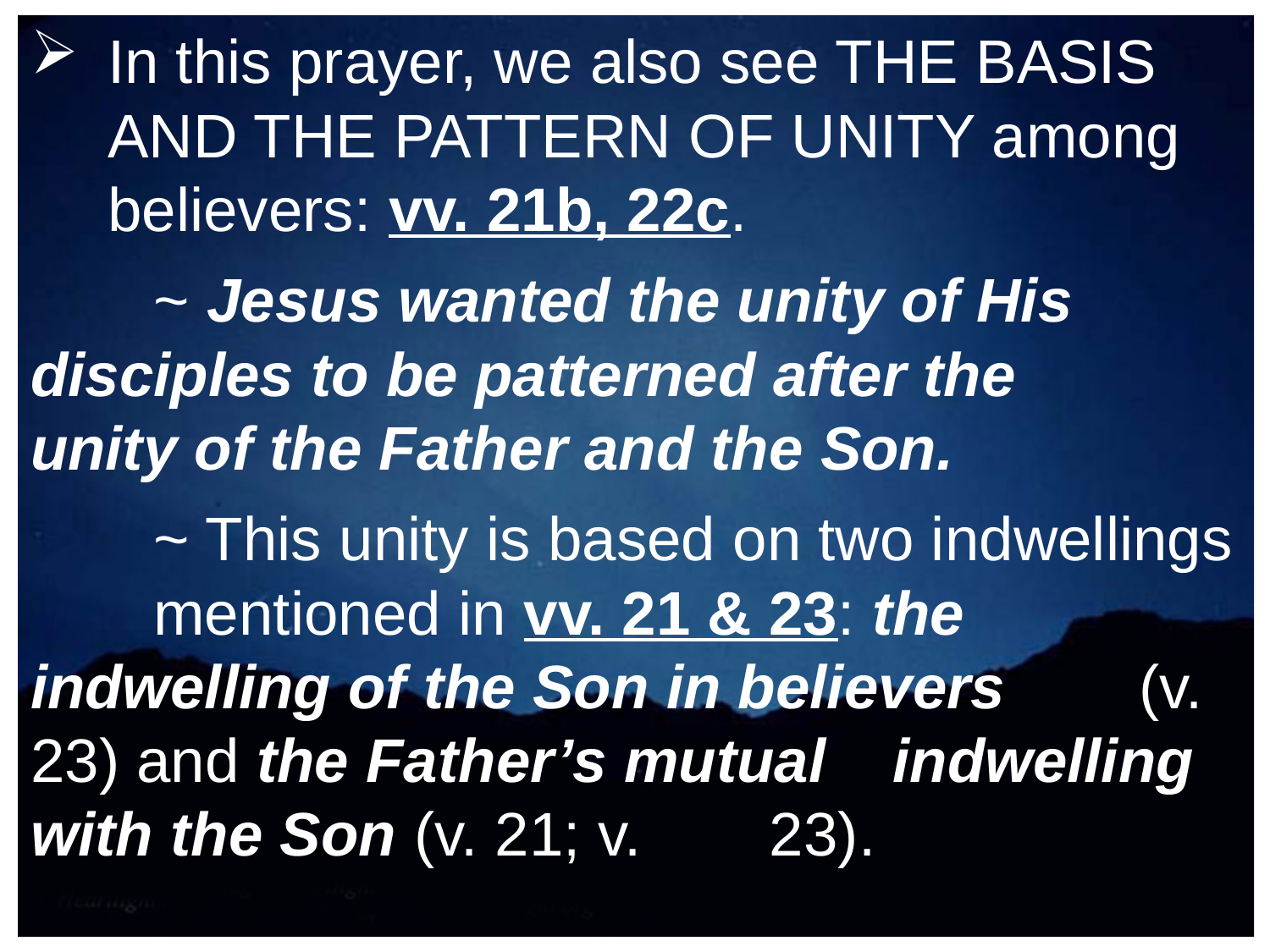

In this prayer, we also see THE BASIS AND THE PATTERN OF UNITY among believers: vv. 21b, 22c.
		~ Jesus wanted the unity of His 						disciples to be patterned after the 					unity of the Father and the Son.
		~ This unity is based on two indwellings 					mentioned in vv. 21 & 23: the 							indwelling of the Son in believers 					(v. 23) and the Father’s mutual 						indwelling with the Son (v. 21; v. 						23).